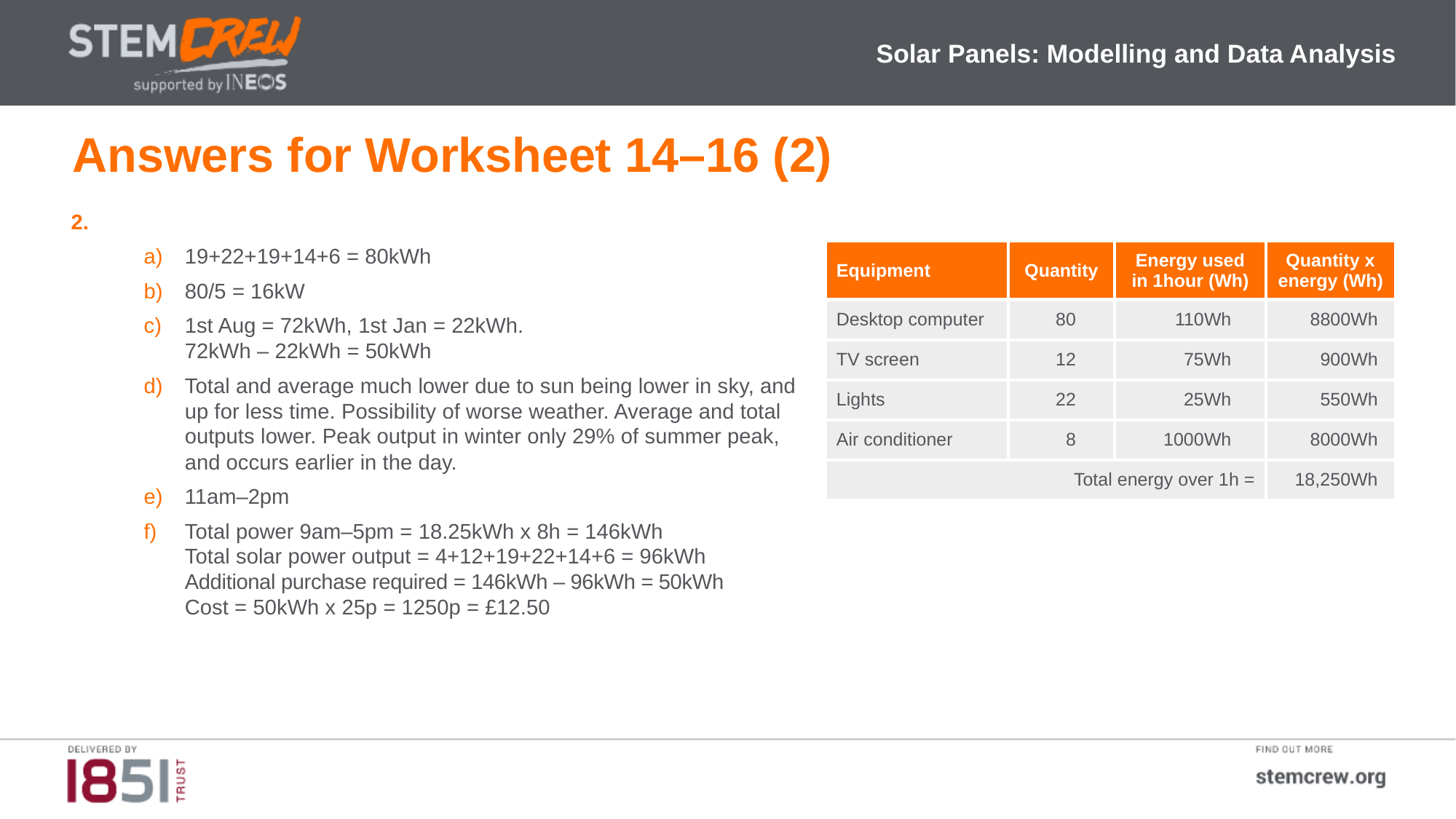

Solar Panels: Modelling and Data Analysis
Answers for Worksheet 14–16 (2)

19+22+19+14+6 = 80kWh
80/5 = 16kW
1st Aug = 72kWh, 1st Jan = 22kWh.
72kWh – 22kWh = 50kWh
Total and average much lower due to sun being lower in sky, and up for less time. Possibility of worse weather. Average and total outputs lower. Peak output in winter only 29% of summer peak, and occurs earlier in the day.
11am–2pm
Total power 9am–5pm = 18.25kWh x 8h = 146kWh
Total solar power output = 4+12+19+22+14+6 = 96kWh
Additional purchase required = 146kWh – 96kWh = 50kWh
Cost = 50kWh x 25p = 1250p = £12.50
| Equipment | Quantity | Energy used in 1hour (Wh) | Quantity x energy (Wh) |
| --- | --- | --- | --- |
| Desktop computer | 80 | 110Wh | 8800Wh |
| TV screen | 12 | 75Wh | 900Wh |
| Lights | 22 | 25Wh | 550Wh |
| Air conditioner | 8 | 1000Wh | 8000Wh |
| Total energy over 1h = |  |  | 18,250Wh |